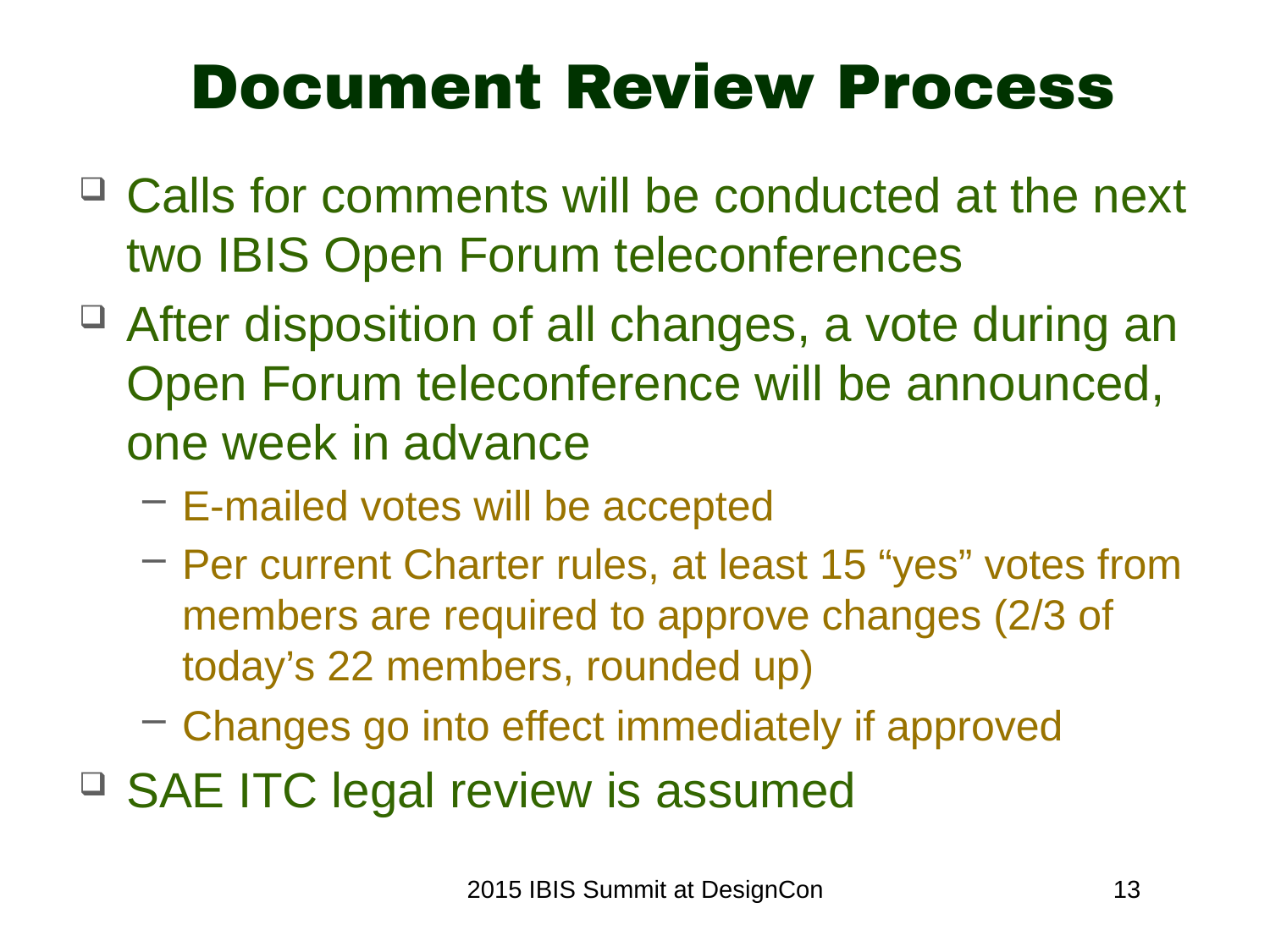

# Document Review Process
Calls for comments will be conducted at the next two IBIS Open Forum teleconferences
After disposition of all changes, a vote during an Open Forum teleconference will be announced, one week in advance
E-mailed votes will be accepted
Per current Charter rules, at least 15 “yes” votes from members are required to approve changes (2/3 of today’s 22 members, rounded up)
Changes go into effect immediately if approved
SAE ITC legal review is assumed

2015 IBIS Summit at DesignCon

13